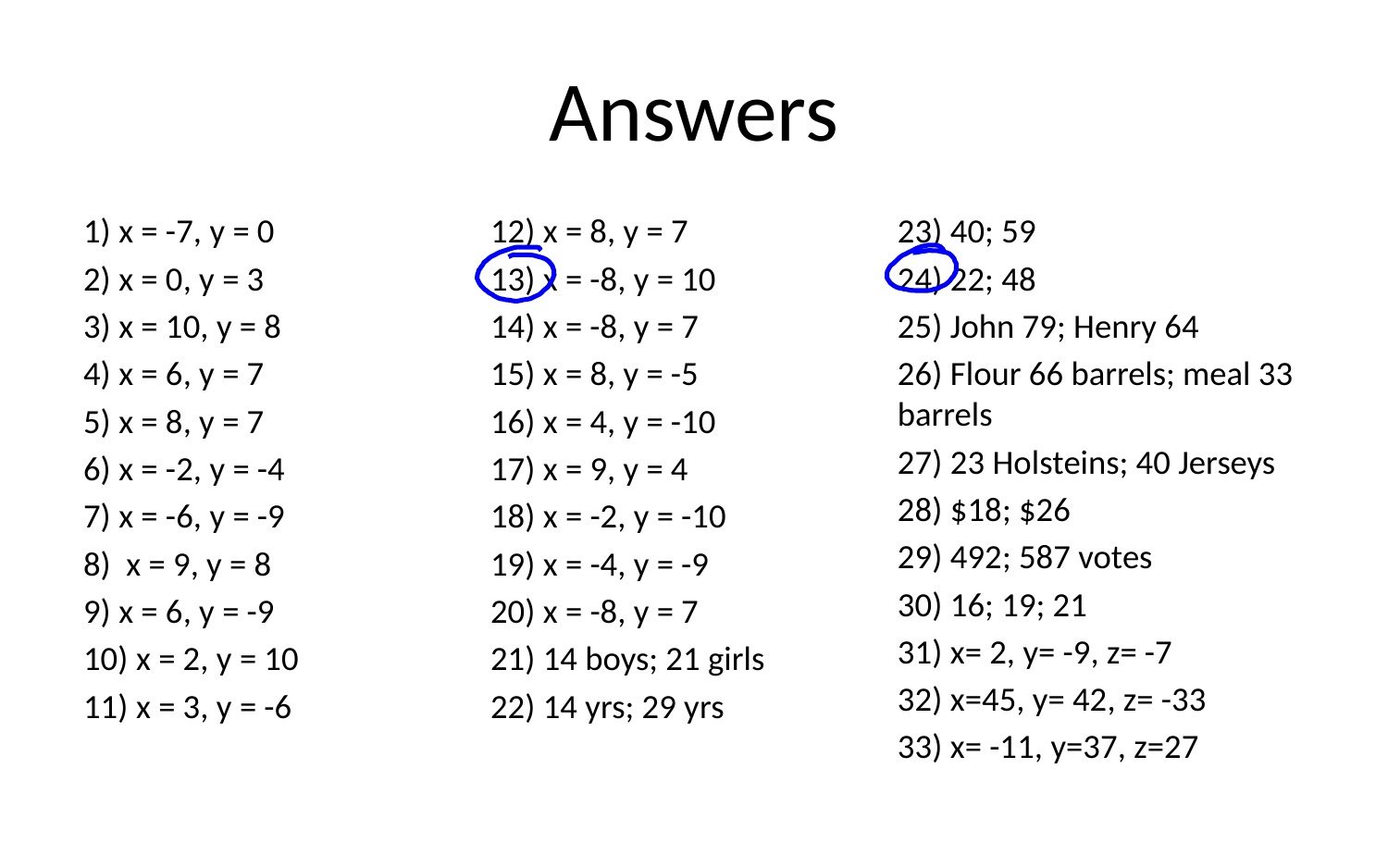

# Answers
1) x = -7, y = 0
2) x = 0, y = 3
3) x = 10, y = 8
4) x = 6, y = 7
5) x = 8, y = 7
6) x = -2, y = -4
7) x = -6, y = -9
8)  x = 9, y = 8
9) x = 6, y = -9
10) x = 2, y = 10
11) x = 3, y = -6
12) x = 8, y = 7
13) x = -8, y = 10
14) x = -8, y = 7
15) x = 8, y = -5
16) x = 4, y = -10
17) x = 9, y = 4
18) x = -2, y = -10
19) x = -4, y = -9
20) x = -8, y = 7
21) 14 boys; 21 girls
22) 14 yrs; 29 yrs
23) 40; 59
24) 22; 48
25) John 79; Henry 64
26) Flour 66 barrels; meal 33 barrels
27) 23 Holsteins; 40 Jerseys
28) $18; $26
29) 492; 587 votes
30) 16; 19; 21
31) x= 2, y= -9, z= -7
32) x=45, y= 42, z= -33
33) x= -11, y=37, z=27